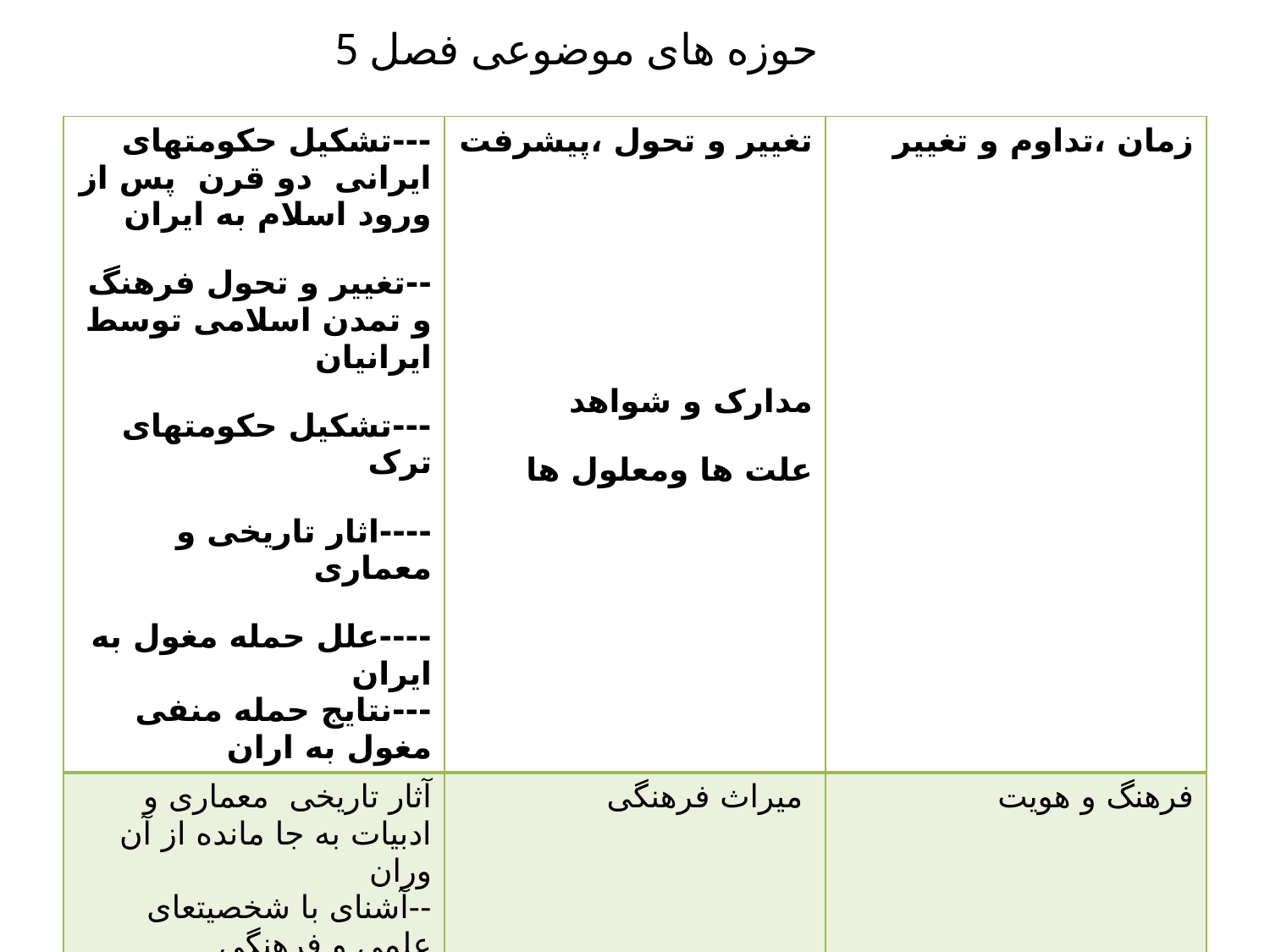

# حوزه های موضوعی فصل 5
| ---تشکیل حکومتهای ایرانی دو قرن پس از ورود اسلام به ایران --تغییر و تحول فرهنگ و تمدن اسلامی توسط ایرانیان ---تشکیل حکومتهای ترک ----اثار تاریخی و معماری ----علل حمله مغول به ایران ---نتایج حمله منفی مغول به اران | تغییر و تحول ،پیشرفت مدارک و شواهد علت ها ومعلول ها | زمان ،تداوم و تغییر |
| --- | --- | --- |
| آثار تاریخی معماری و ادبیات به جا مانده از آن وران --آشنای با شخصیتعای علمی و فرهنگی ---نقش وزیران ایرانی و تاثیر فرهنگ ایرانیان بر مغولان | میراث فرهنگی تعلق و هویت | فرهنگ و هویت |